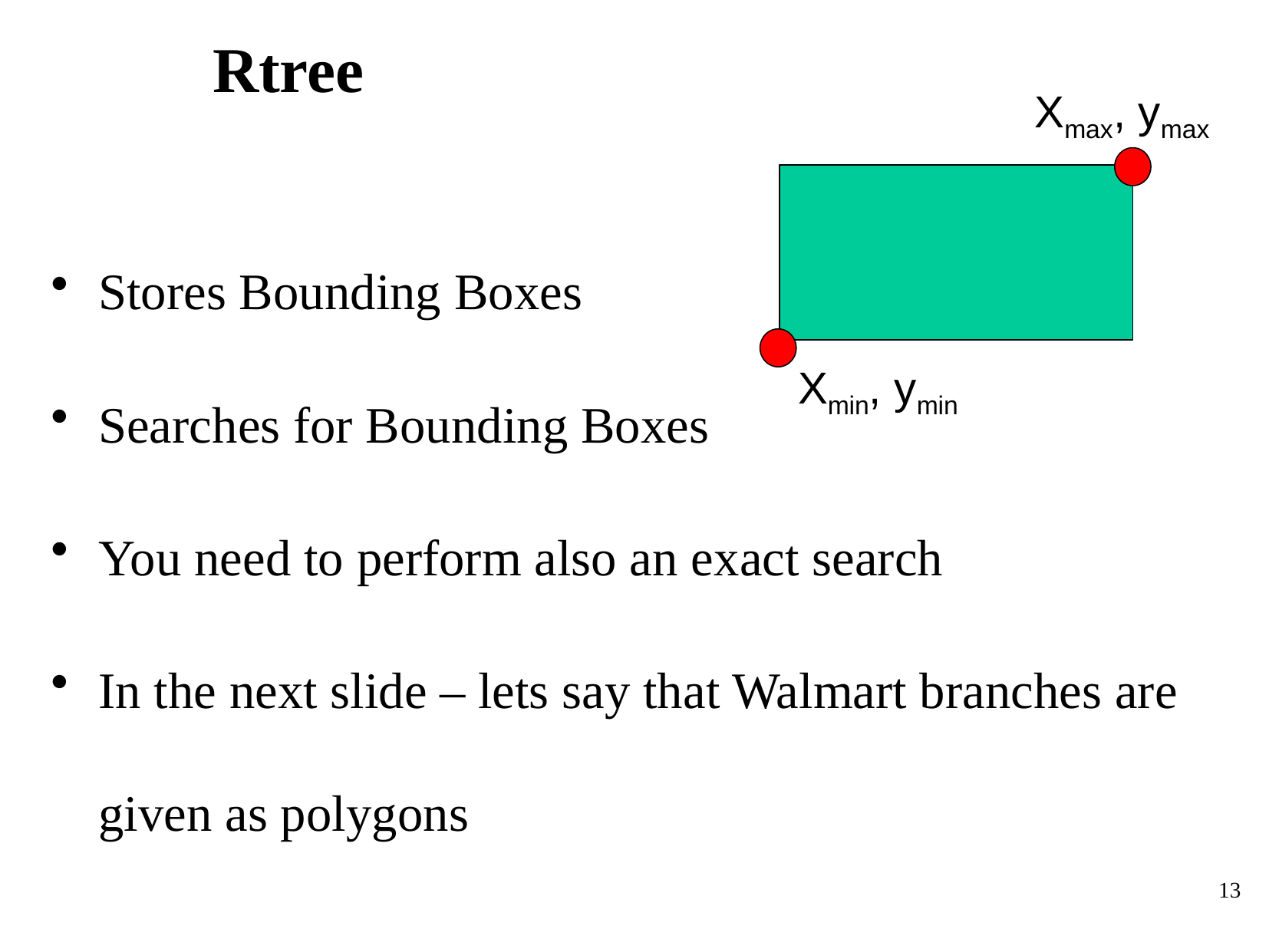

# Rtree
Xmax, ymax

Stores Bounding Boxes
Searches for Bounding Boxes
You need to perform also an exact search
In the next slide – lets say that Walmart branches are given as polygons

Xmin, ymin
13